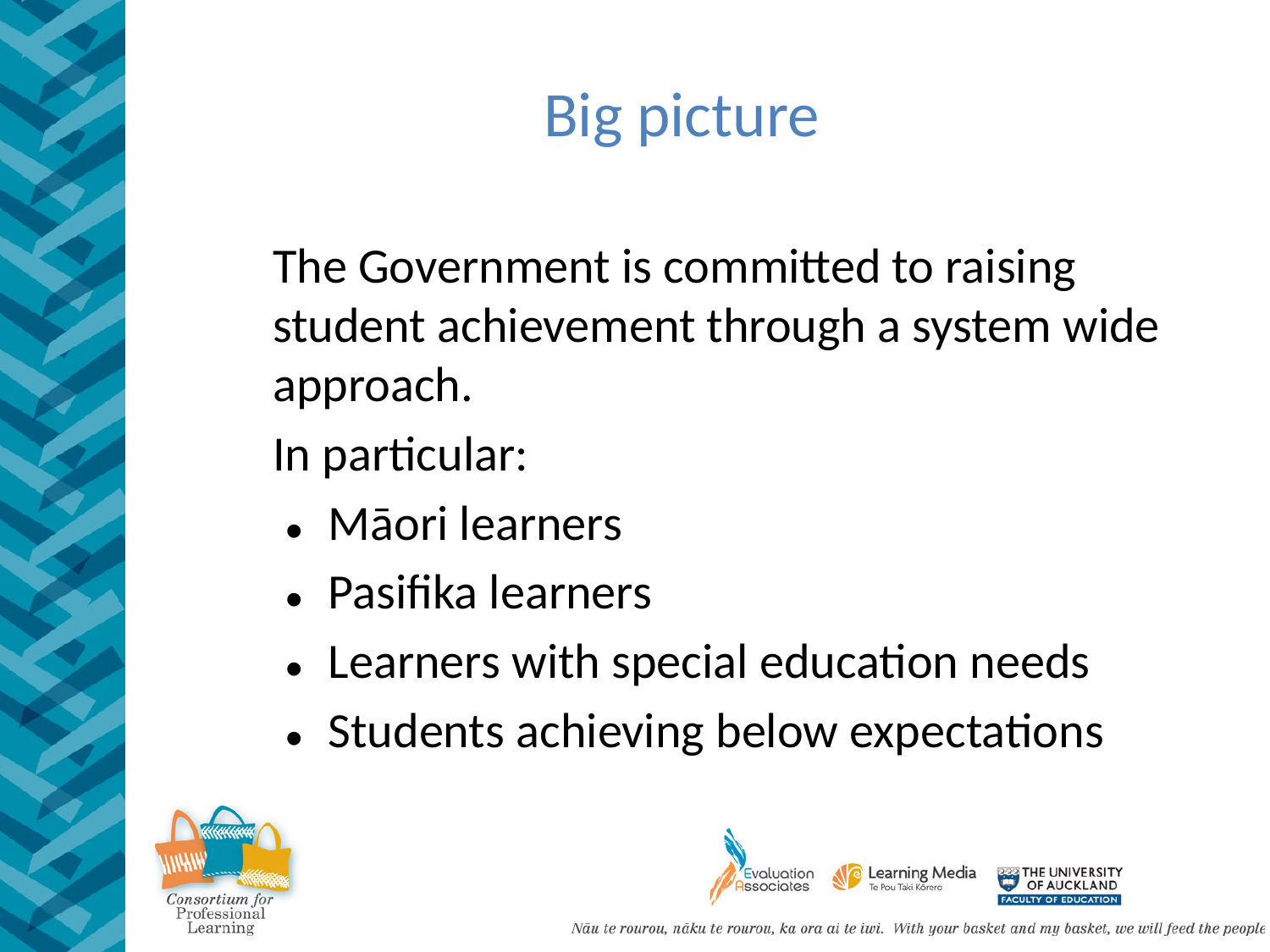

# Big picture
	The Government is committed to raising student achievement through a system wide approach.
	In particular:
Māori learners
Pasifika learners
Learners with special education needs
Students achieving below expectations